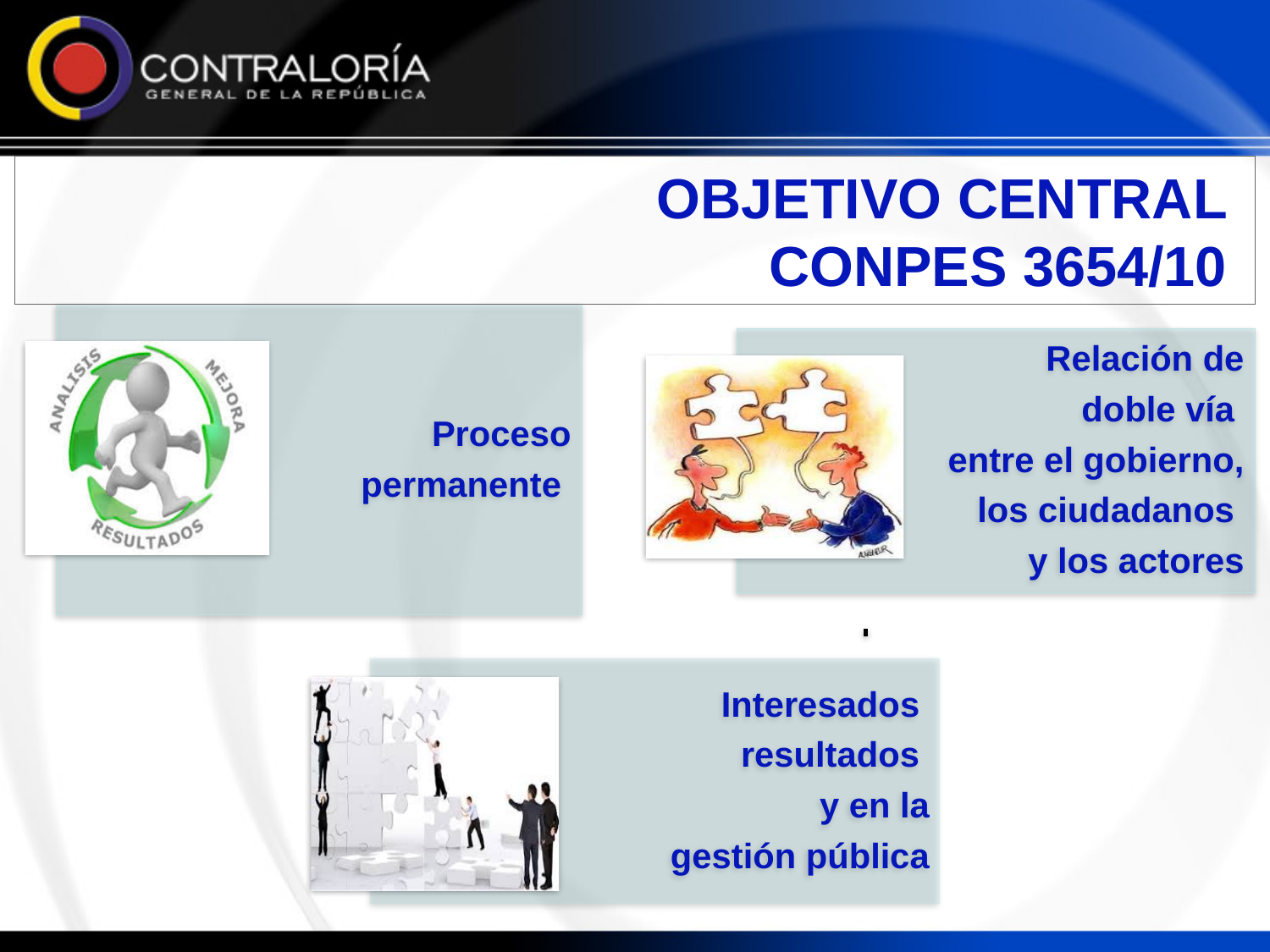

OBJETIVO CENTRAL
 CONPES 3654/10
Proceso
 permanente
Relación de
 doble vía
entre el gobierno,
 los ciudadanos
y los actores
Interesados
resultados
y en la
 gestión pública